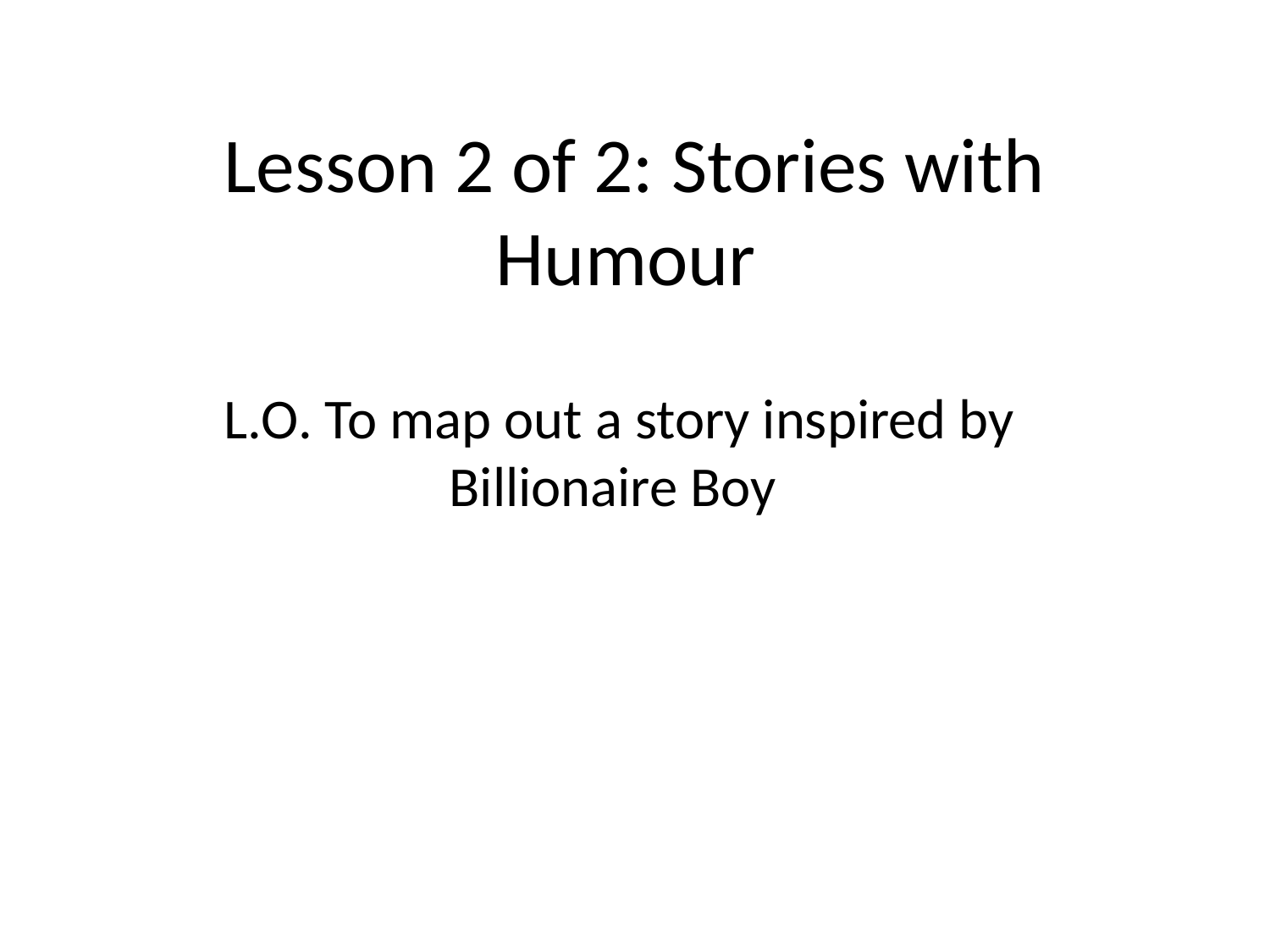

# Lesson 2 of 2: Stories with Humour
L.O. To map out a story inspired by Billionaire Boy